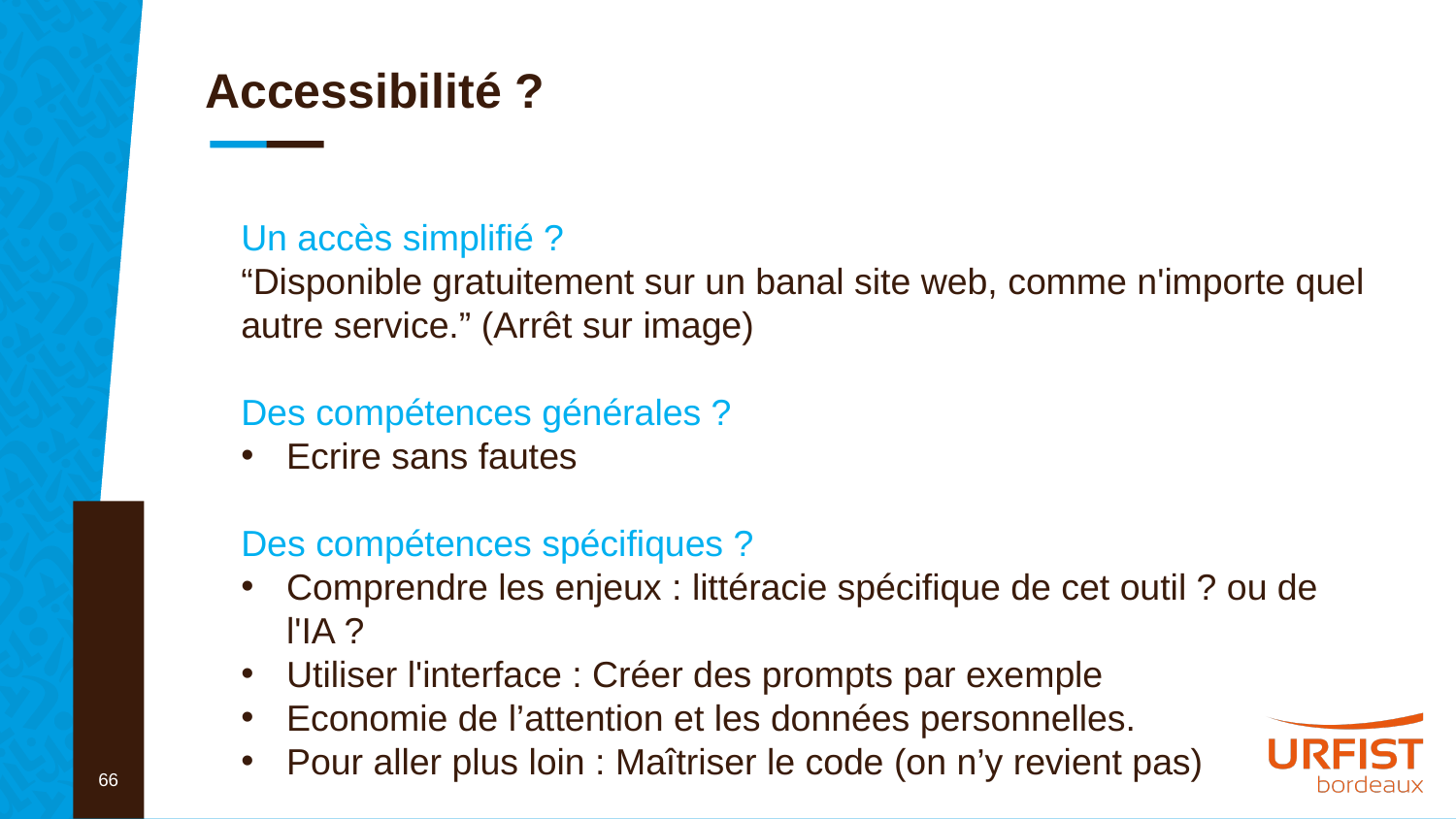

# Accessibilité ?
Un accès simplifié ?
“Disponible gratuitement sur un banal site web, comme n'importe quel autre service.” (Arrêt sur image)

Des compétences générales ?
Ecrire sans fautes

Des compétences spécifiques ?
Comprendre les enjeux : littéracie spécifique de cet outil ? ou de l'IA ?
Utiliser l'interface : Créer des prompts par exemple
Economie de l’attention et les données personnelles.
Pour aller plus loin : Maîtriser le code (on n’y revient pas)
66